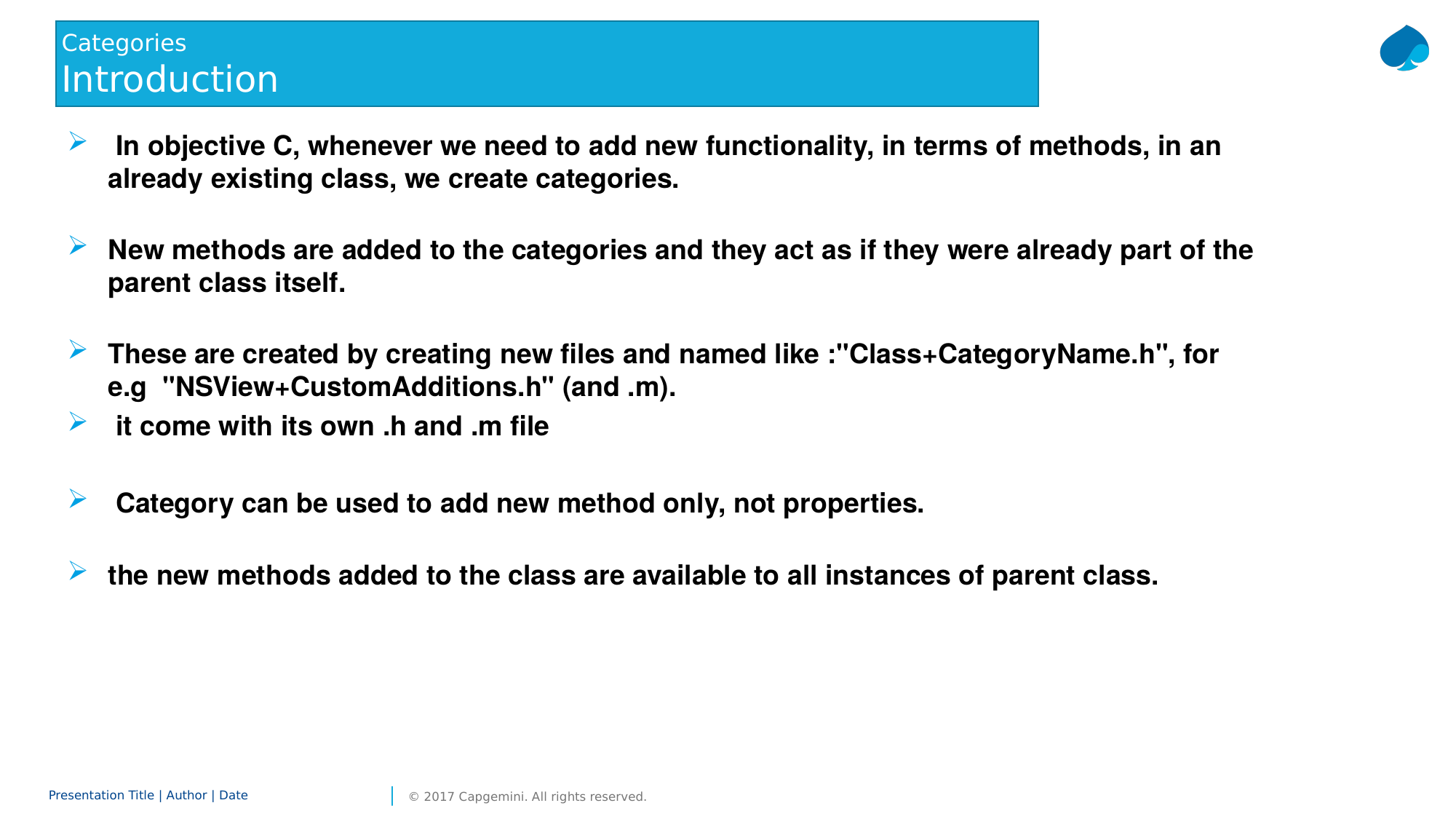

# Categories Introduction
 In objective C, whenever we need to add new functionality, in terms of methods, in an already existing class, we create categories.
New methods are added to the categories and they act as if they were already part of the parent class itself.
These are created by creating new files and named like :"Class+CategoryName.h", for e.g  "NSView+CustomAdditions.h" (and .m).
 it come with its own .h and .m file

 Category can be used to add new method only, not properties.
the new methods added to the class are available to all instances of parent class.
9